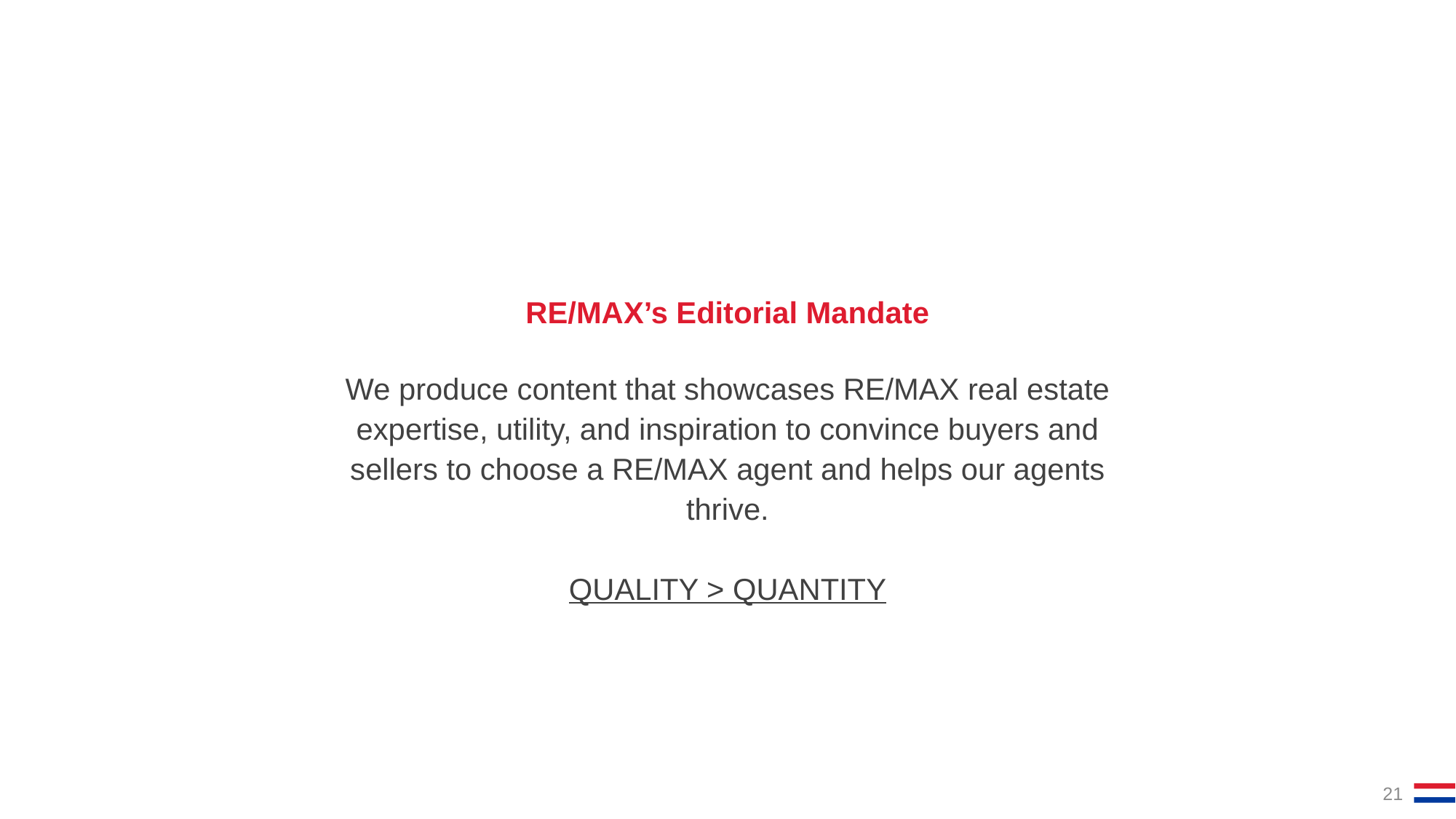

RE/MAX’s Editorial Mandate
We produce content that showcases RE/MAX real estate expertise, utility, and inspiration to convince buyers and sellers to choose a RE/MAX agent and helps our agents thrive.

QUALITY > QUANTITY
21